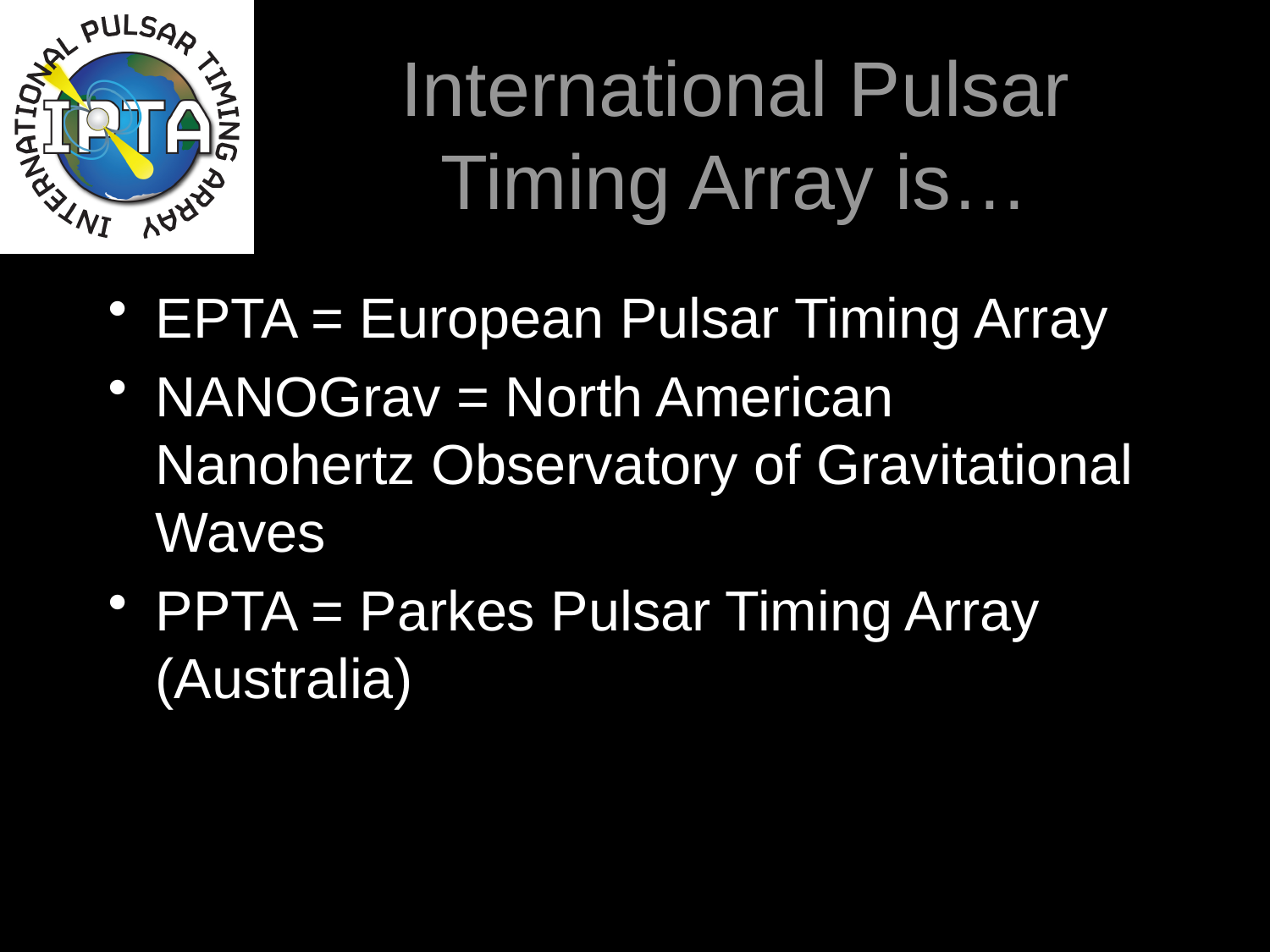

# International Pulsar Timing Array is…
EPTA = European Pulsar Timing Array
NANOGrav = North American Nanohertz Observatory of Gravitational Waves
PPTA = Parkes Pulsar Timing Array (Australia)